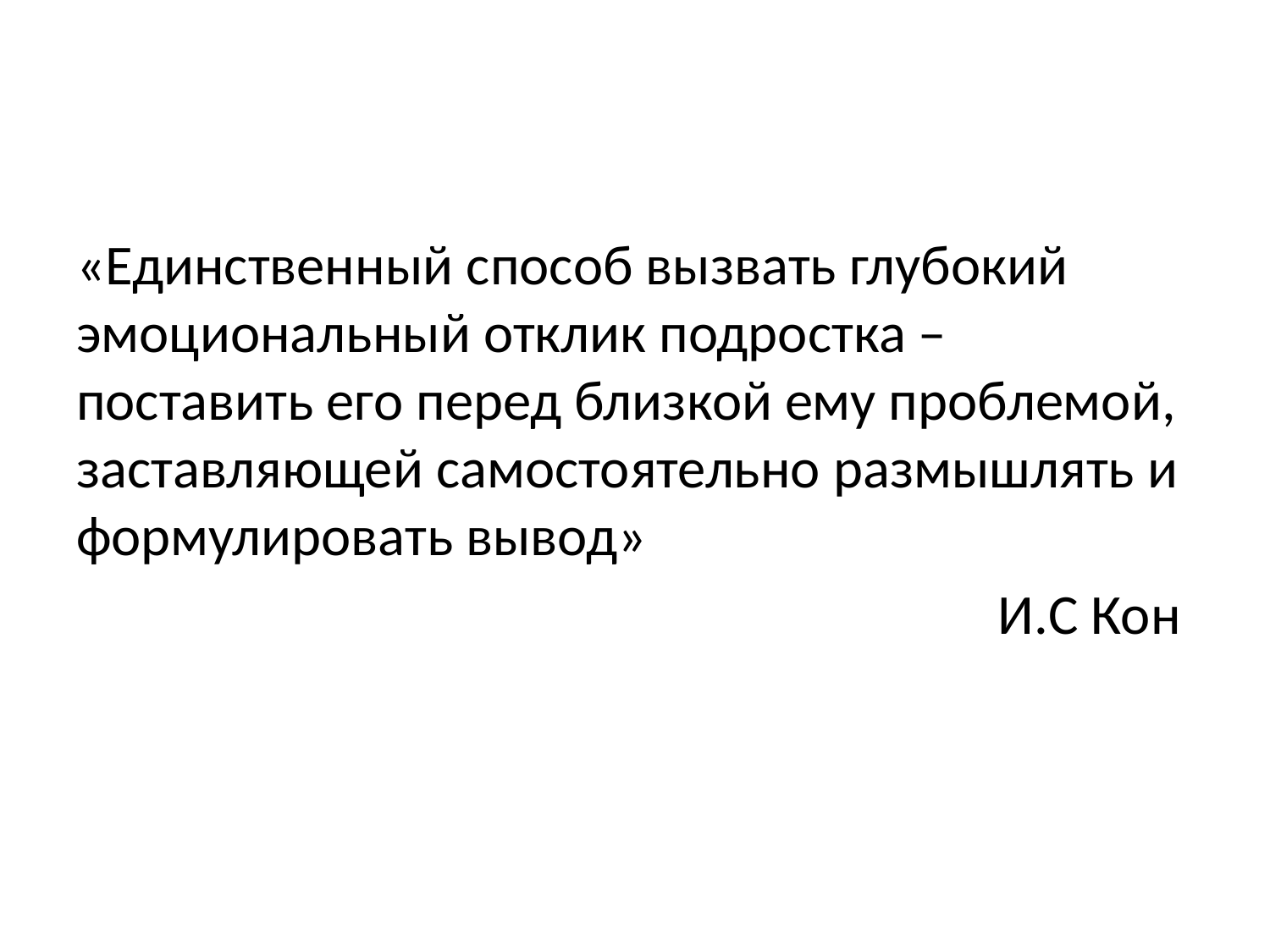

#
«Единственный способ вызвать глубокий эмоциональный отклик подростка – поставить его перед близкой ему проблемой, заставляющей самостоятельно размышлять и формулировать вывод»
И.С Кон